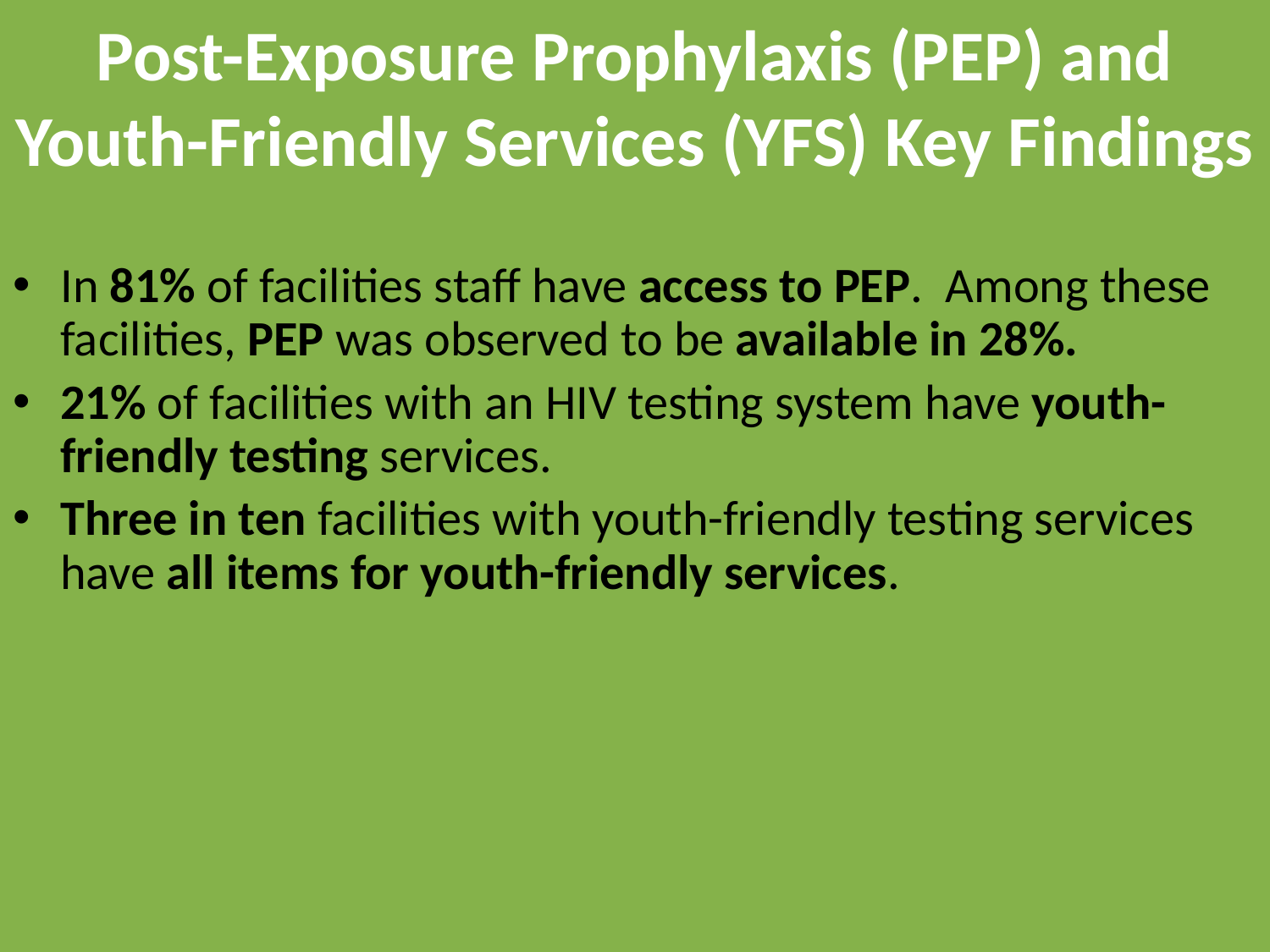

# Post-Exposure Prophylaxis (PEP) and Youth-Friendly Services (YFS) Key Findings
In 81% of facilities staff have access to PEP.  Among these facilities, PEP was observed to be available in 28%.
21% of facilities with an HIV testing system have youth-friendly testing services.
Three in ten facilities with youth-friendly testing services have all items for youth-friendly services.